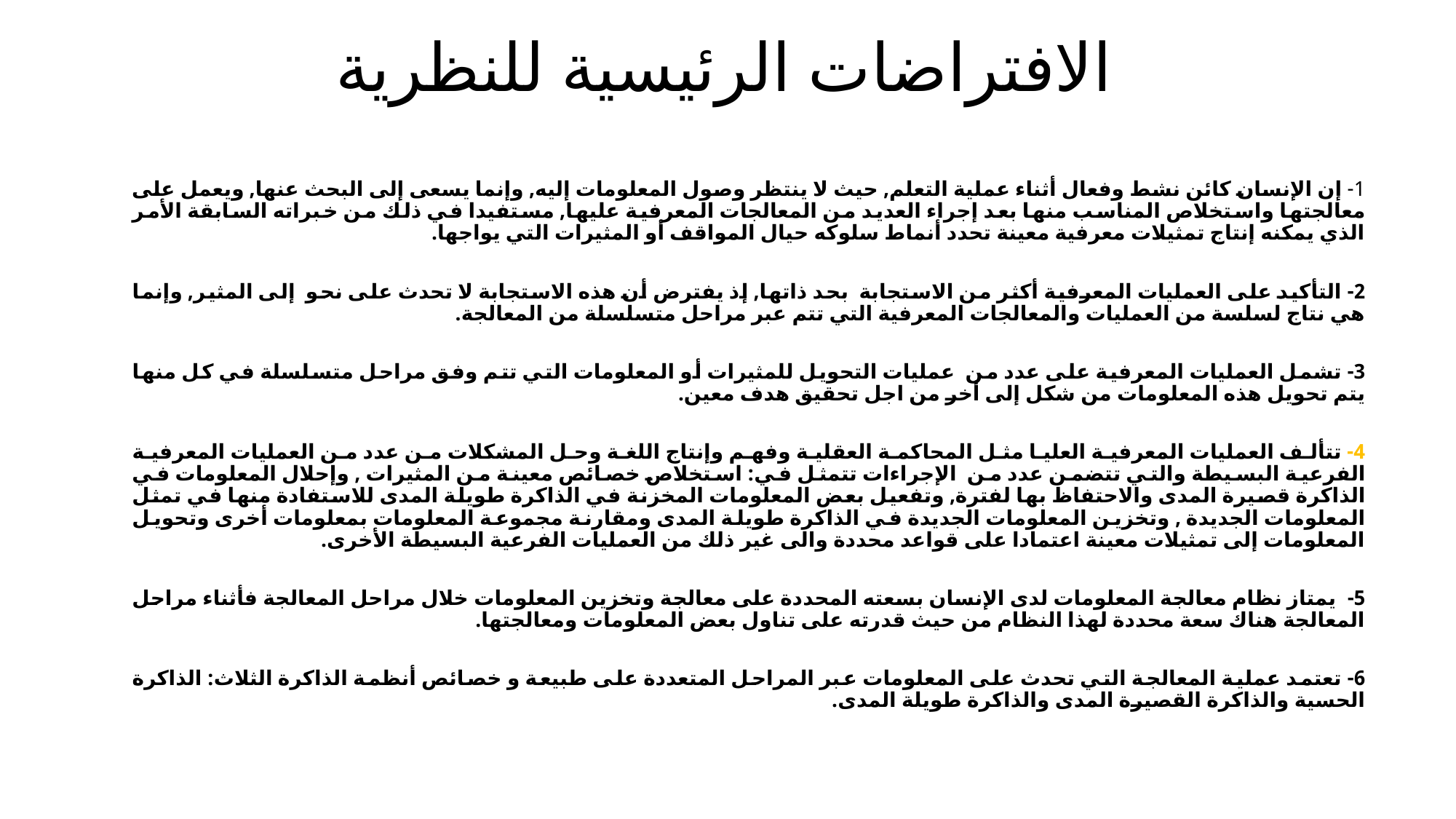

# الافتراضات الرئيسية للنظرية
1- إن الإنسان كائن نشط وفعال أثناء عملية التعلم, حيث لا ينتظر وصول المعلومات إليه, وإنما يسعى إلى البحث عنها, ويعمل على معالجتها واستخلاص المناسب منها بعد إجراء العديد من المعالجات المعرفية عليها, مستفيدا في ذلك من خبراته السابقة الأمر الذي يمكنه إنتاج تمثيلات معرفية معينة تحدد أنماط سلوكه حيال المواقف أو المثيرات التي يواجها.

2- التأكيد على العمليات المعرفية أكثر من الاستجابة  بحد ذاتها, إذ يفترض أن هذه الاستجابة لا تحدث على نحو  إلى المثير, وإنما هي نتاج لسلسة من العمليات والمعالجات المعرفية التي تتم عبر مراحل متسلسلة من المعالجة.

3- تشمل العمليات المعرفية على عدد من  عمليات التحويل للمثيرات أو المعلومات التي تتم وفق مراحل متسلسلة في كل منها يتم تحويل هذه المعلومات من شكل إلى أخر من اجل تحقيق هدف معين.

4- تتألف العمليات المعرفية العليا مثل المحاكمة العقلية وفهم وإنتاج اللغة وحل المشكلات من عدد من العمليات المعرفية الفرعية البسيطة والتي تتضمن عدد من  الإجراءات تتمثل في: استخلاص خصائص معينة من المثيرات , وإحلال المعلومات في الذاكرة قصيرة المدى والاحتفاظ بها لفترة, وتفعيل بعض المعلومات المخزنة في الذاكرة طويلة المدى للاستفادة منها في تمثل المعلومات الجديدة , وتخزين المعلومات الجديدة في الذاكرة طويلة المدى ومقارنة مجموعة المعلومات بمعلومات أخرى وتحويل المعلومات إلى تمثيلات معينة اعتمادا على قواعد محددة والى غير ذلك من العمليات الفرعية البسيطة الأخرى.

5-  يمتاز نظام معالجة المعلومات لدى الإنسان بسعته المحددة على معالجة وتخزين المعلومات خلال مراحل المعالجة فأثناء مراحل المعالجة هناك سعة محددة لهذا النظام من حيث قدرته على تناول بعض المعلومات ومعالجتها.

6- تعتمد عملية المعالجة التي تحدث على المعلومات عبر المراحل المتعددة على طبيعة و خصائص أنظمة الذاكرة الثلاث: الذاكرة الحسية والذاكرة القصيرة المدى والذاكرة طويلة المدى.